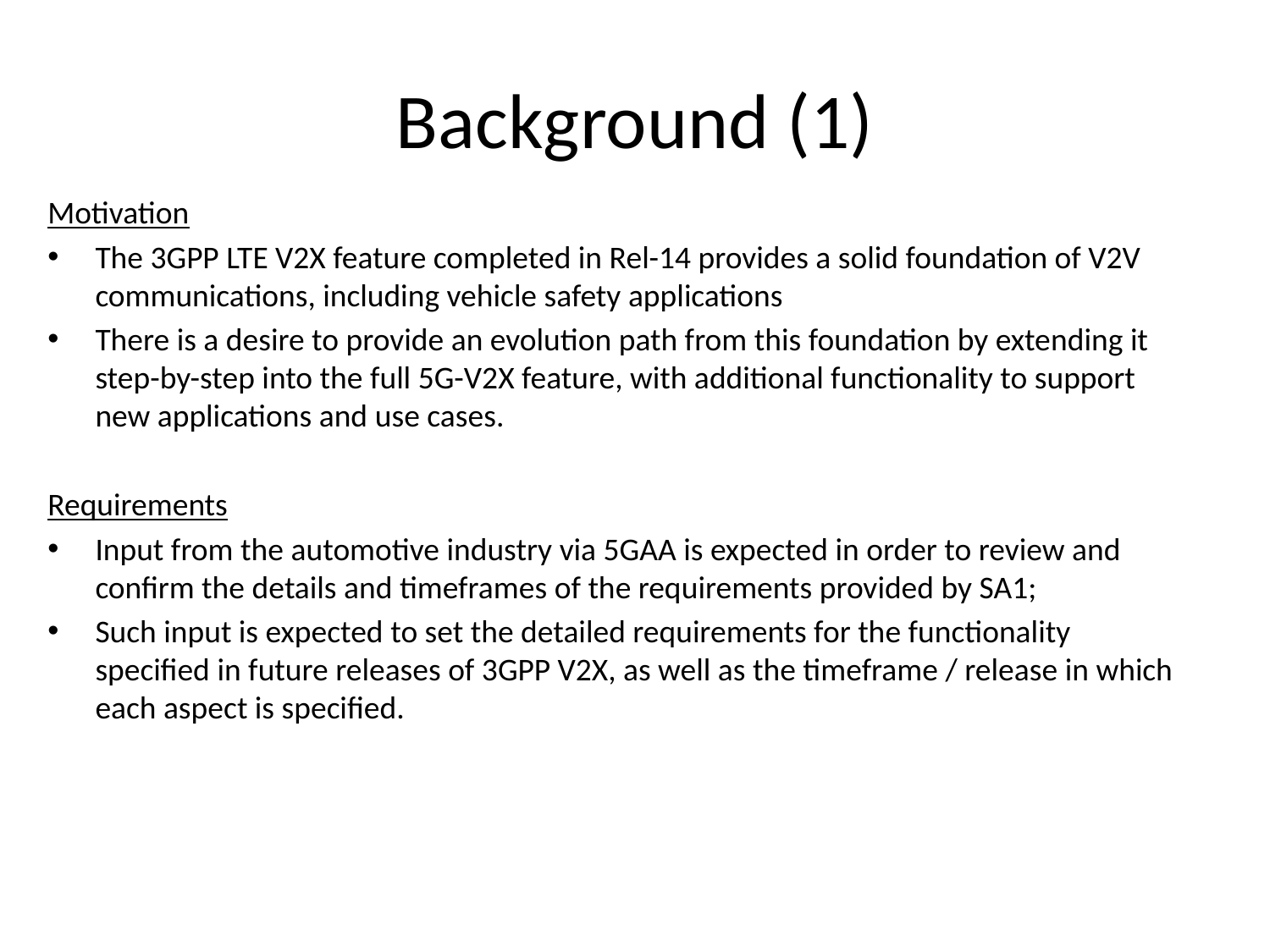

# Background (1)
Motivation
The 3GPP LTE V2X feature completed in Rel-14 provides a solid foundation of V2V communications, including vehicle safety applications
There is a desire to provide an evolution path from this foundation by extending it step-by-step into the full 5G-V2X feature, with additional functionality to support new applications and use cases.

Requirements
Input from the automotive industry via 5GAA is expected in order to review and confirm the details and timeframes of the requirements provided by SA1;
Such input is expected to set the detailed requirements for the functionality specified in future releases of 3GPP V2X, as well as the timeframe / release in which each aspect is specified.